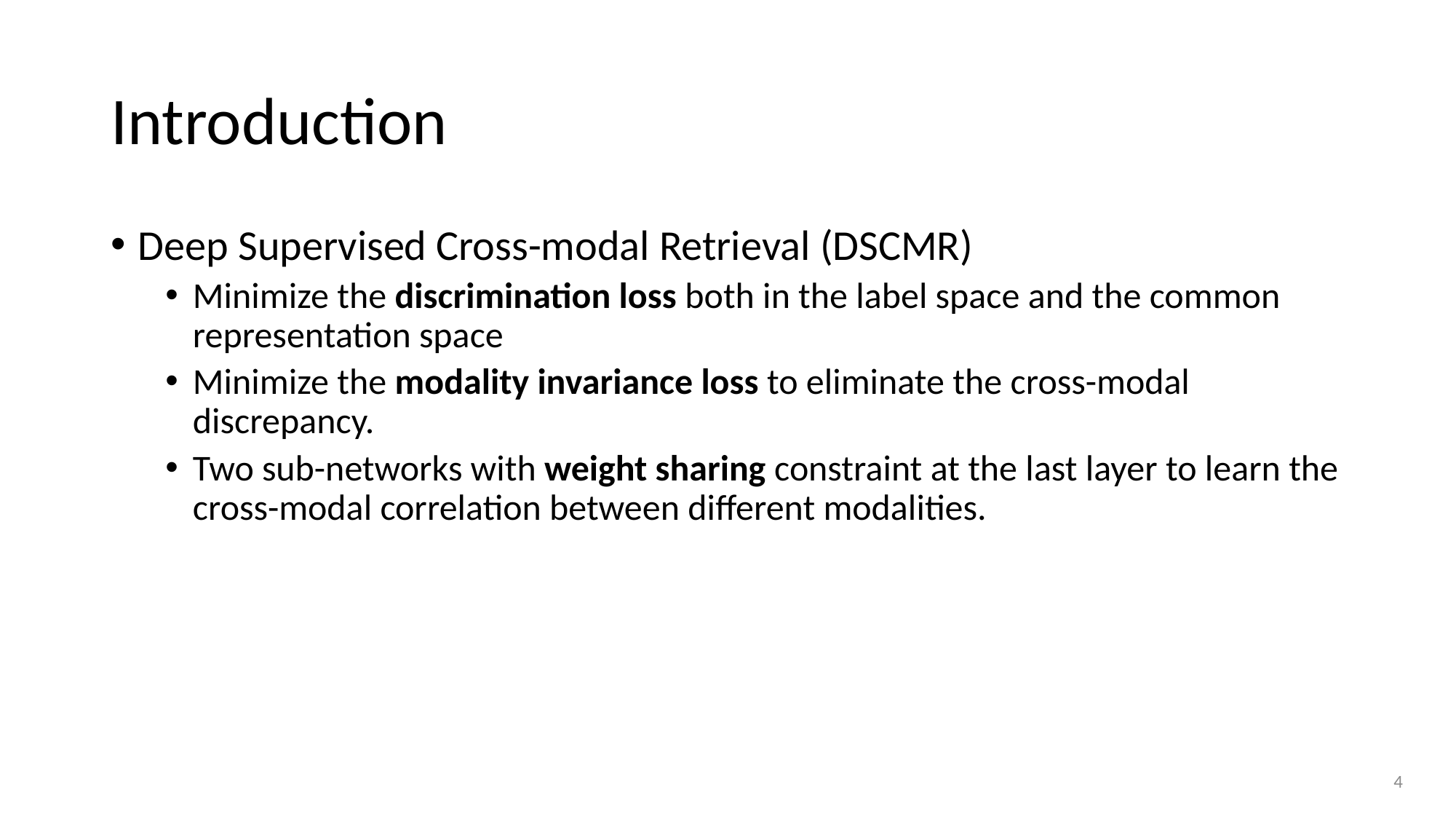

# Introduction
Deep Supervised Cross-modal Retrieval (DSCMR)
Minimize the discrimination loss both in the label space and the common representation space
Minimize the modality invariance loss to eliminate the cross-modal discrepancy.
Two sub-networks with weight sharing constraint at the last layer to learn the cross-modal correlation between different modalities.
4